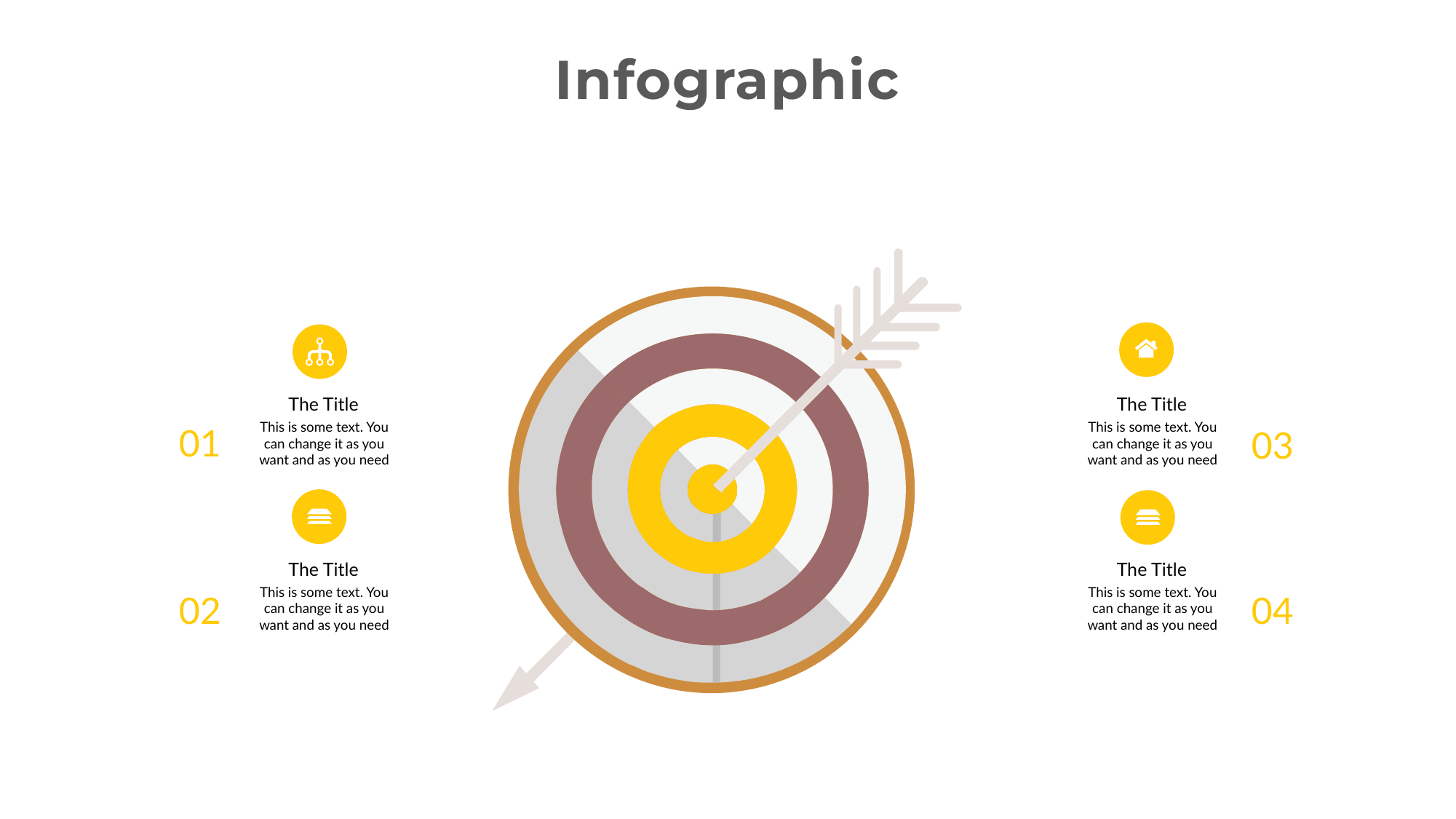

Infographic

The Title
The Title
This is some text. You can change it as you want and as you need
This is some text. You can change it as you want and as you need
01
03

The Title
The Title
This is some text. You can change it as you want and as you need
This is some text. You can change it as you want and as you need
02
04